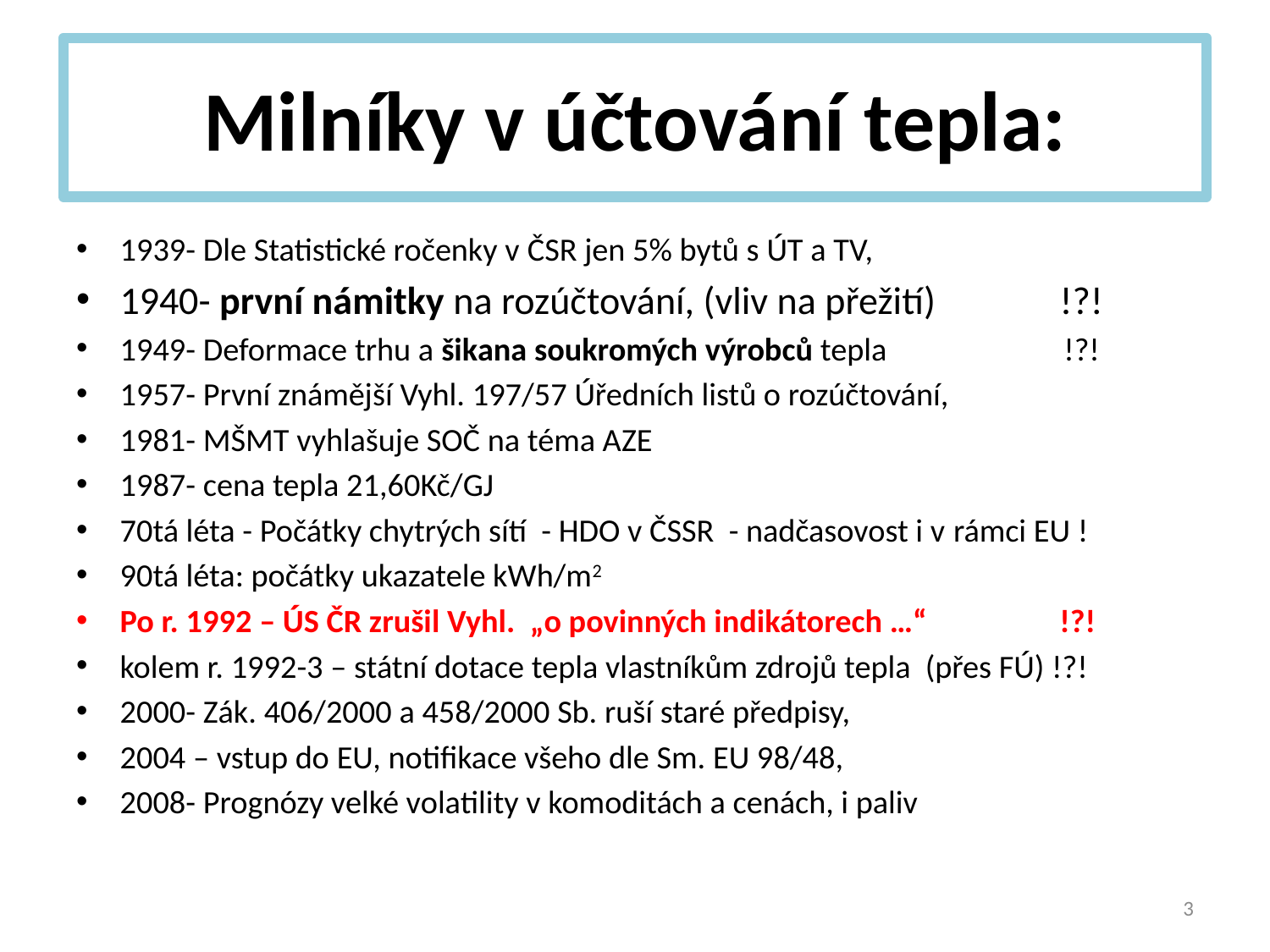

# Milníky v účtování tepla:
1939- Dle Statistické ročenky v ČSR jen 5% bytů s ÚT a TV,
1940- první námitky na rozúčtování, (vliv na přežití)              !?!
1949- Deformace trhu a šikana soukromých výrobců tepla                        !?!
1957- První známější Vyhl. 197/57 Úředních listů o rozúčtování,
1981- MŠMT vyhlašuje SOČ na téma AZE
1987- cena tepla 21,60Kč/GJ
70tá léta - Počátky chytrých sítí  - HDO v ČSSR  - nadčasovost i v rámci EU !
90tá léta: počátky ukazatele kWh/m2
Po r. 1992 – ÚS ČR zrušil Vyhl.  „o povinných indikátorech …“                  !?!
kolem r. 1992-3 – státní dotace tepla vlastníkům zdrojů tepla  (přes FÚ) !?!
2000- Zák. 406/2000 a 458/2000 Sb. ruší staré předpisy,
2004 – vstup do EU, notifikace všeho dle Sm. EU 98/48,
2008- Prognózy velké volatility v komoditách a cenách, i paliv

3